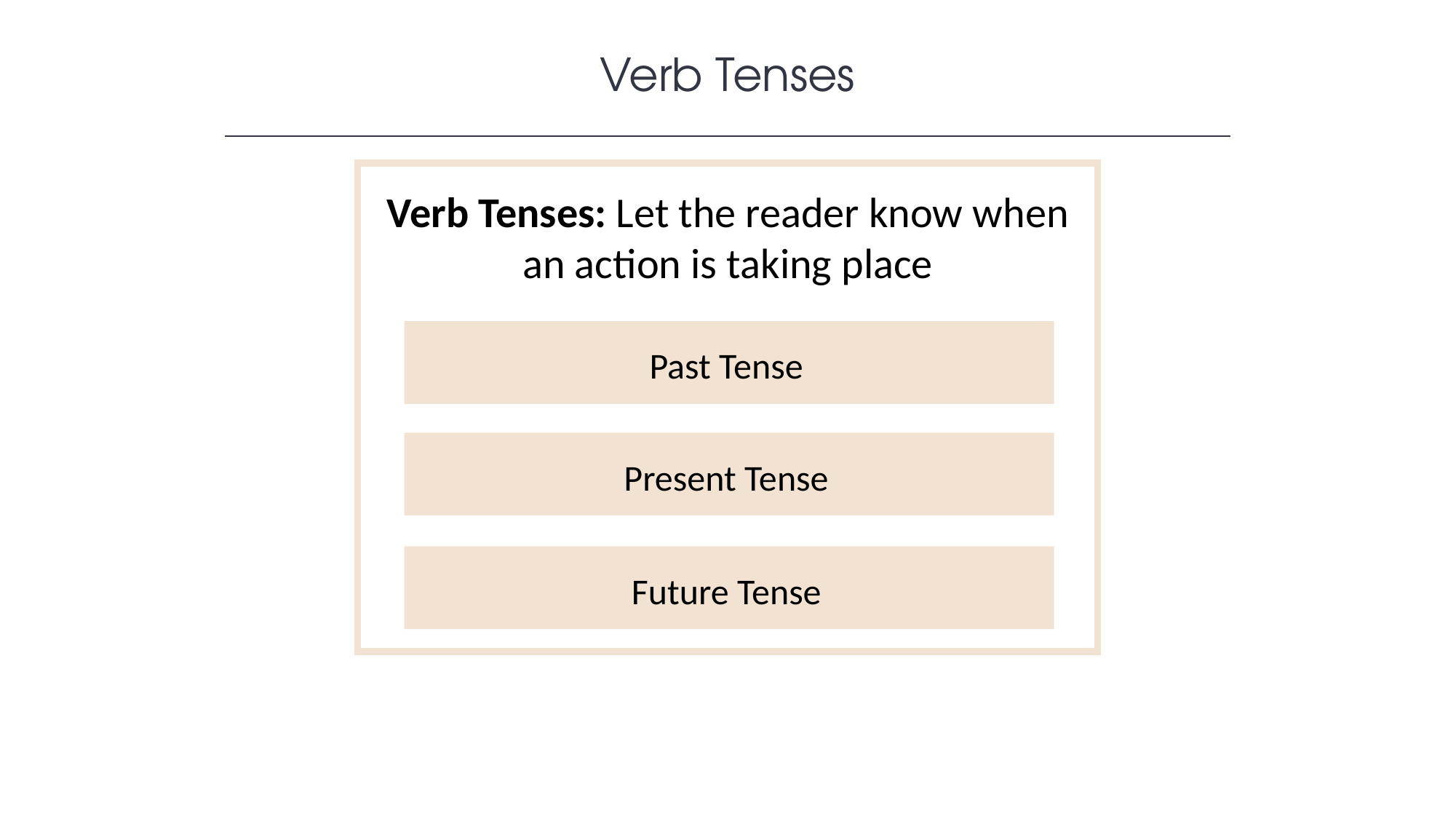

Verb Tenses
HAWKES LEARNING

Verb Tenses: Let the reader know when an action is taking place

Past Tense

Present Tense

Future Tense